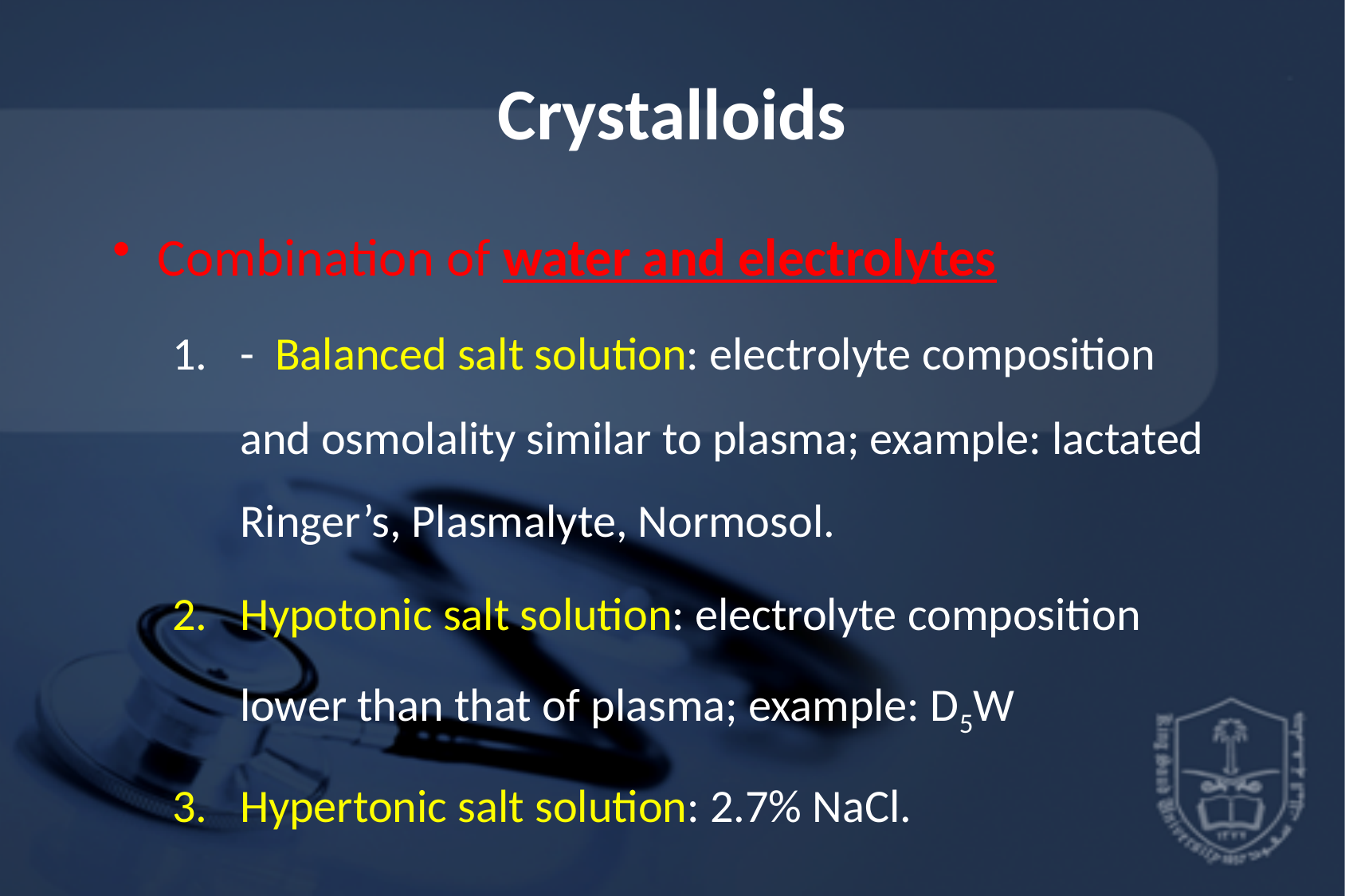

# Crystalloids
Combination of water and electrolytes
-  Balanced salt solution: electrolyte composition and osmolality similar to plasma; example: lactated Ringer’s, Plasmalyte, Normosol.
Hypotonic salt solution: electrolyte composition lower than that of plasma; example: D5W
Hypertonic salt solution: 2.7% NaCl.